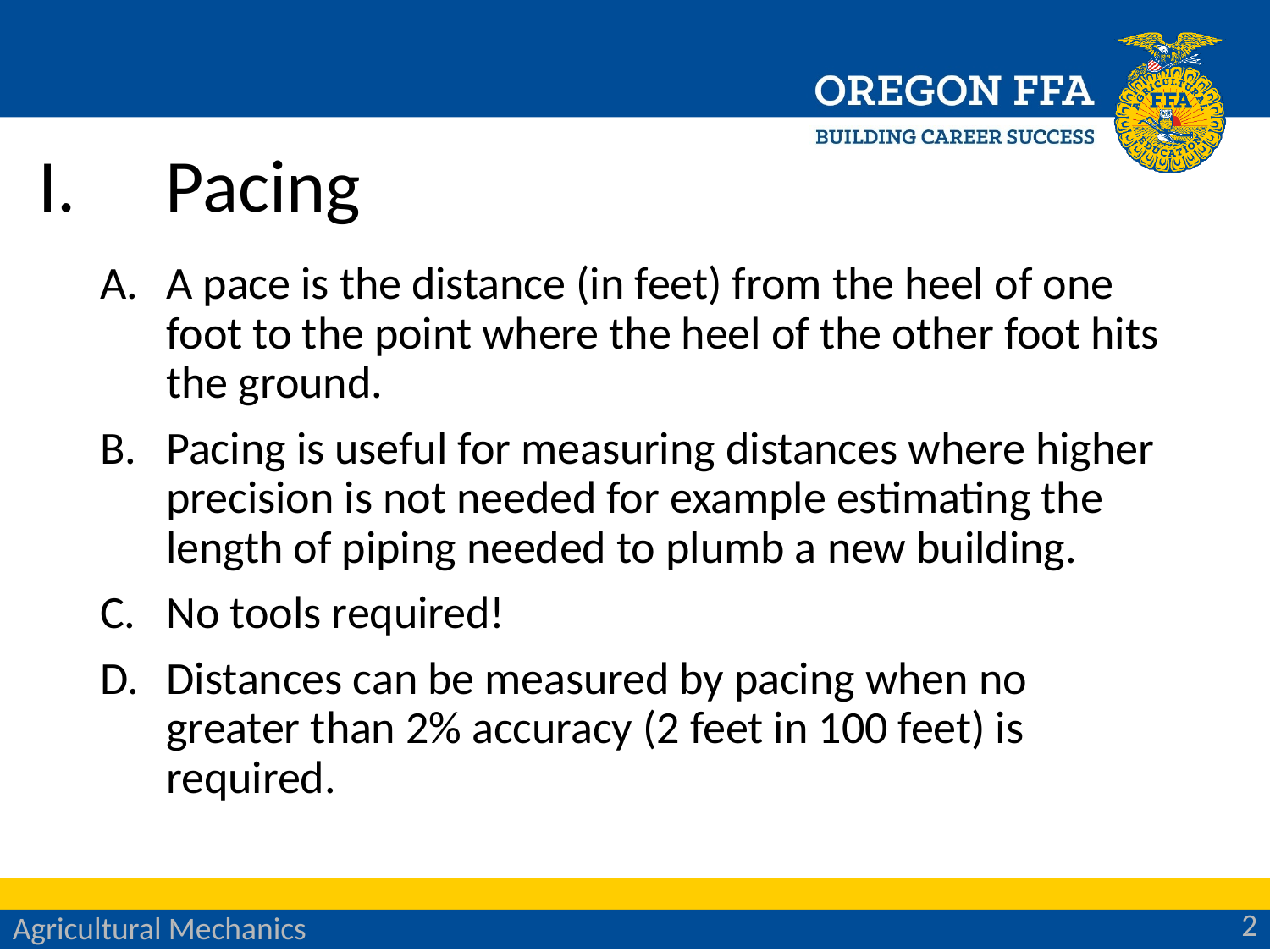

# Pacing
A pace is the distance (in feet) from the heel of one foot to the point where the heel of the other foot hits the ground.
Pacing is useful for measuring distances where higher precision is not needed for example estimating the length of piping needed to plumb a new building.
No tools required!
Distances can be measured by pacing when no greater than 2% accuracy (2 feet in 100 feet) is required.
2
Agricultural Mechanics